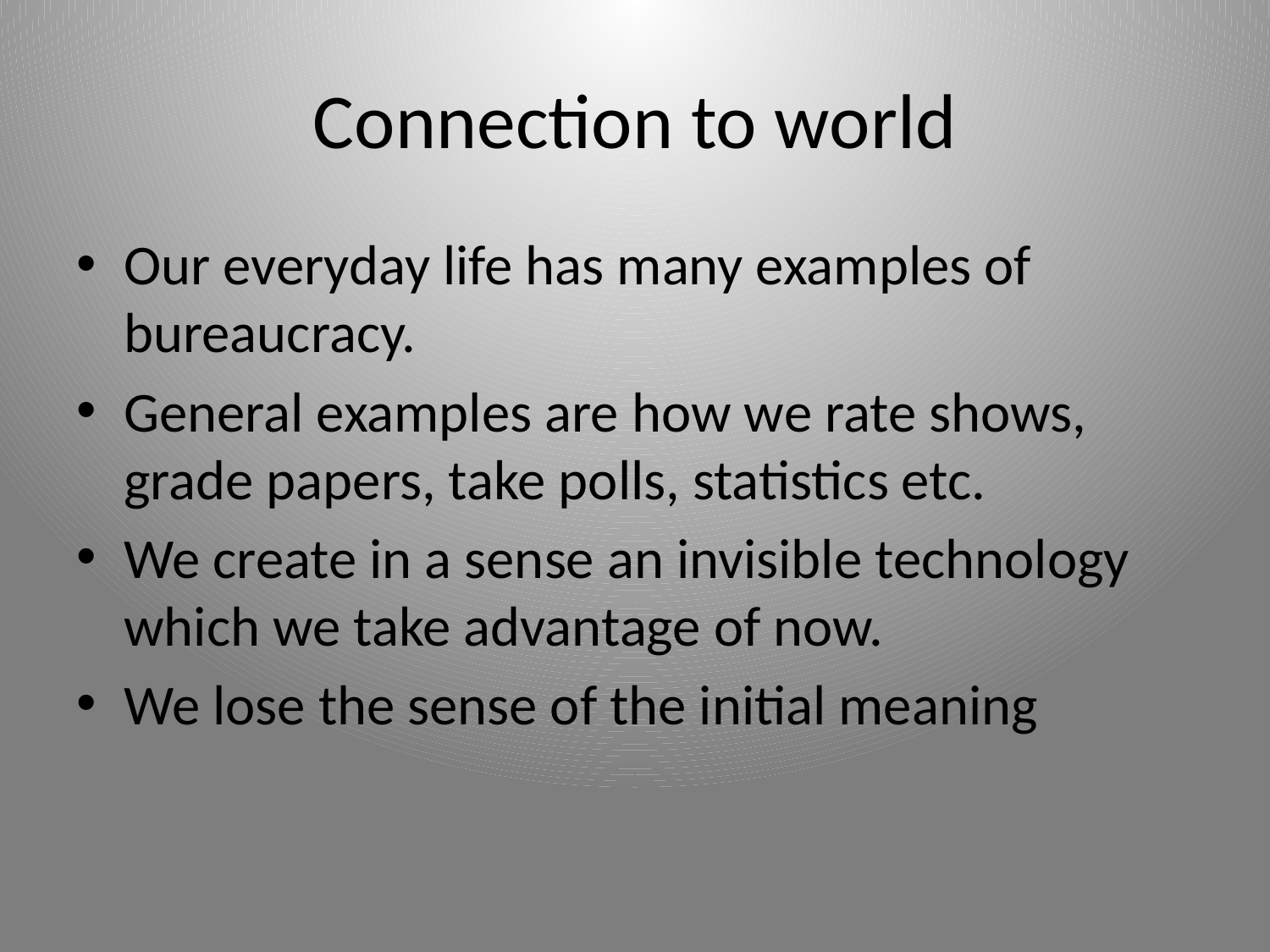

# Connection to world
Our everyday life has many examples of bureaucracy.
General examples are how we rate shows, grade papers, take polls, statistics etc.
We create in a sense an invisible technology which we take advantage of now.
We lose the sense of the initial meaning